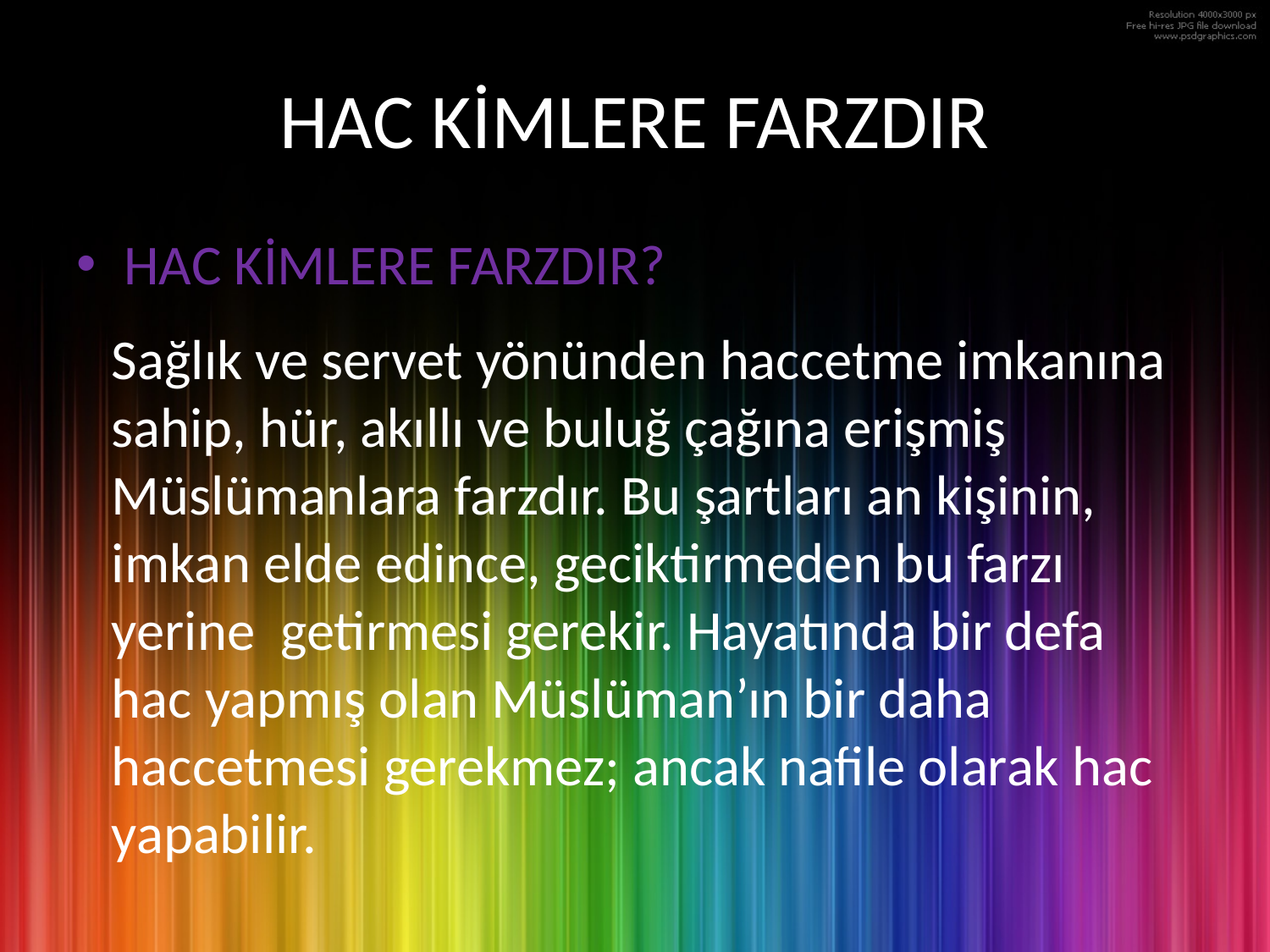

# HAC KİMLERE FARZDIR
HAC KİMLERE FARZDIR?

Sağlık ve servet yönünden haccetme imkanına sahip, hür, akıllı ve buluğ çağına erişmiş Müslümanlara farzdır. Bu şartları an kişinin, imkan elde edince, geciktirmeden bu farzı yerine  getirmesi gerekir. Hayatında bir defa hac yapmış olan Müslüman’ın bir daha haccetmesi gerekmez; ancak nafile olarak hac yapabilir.